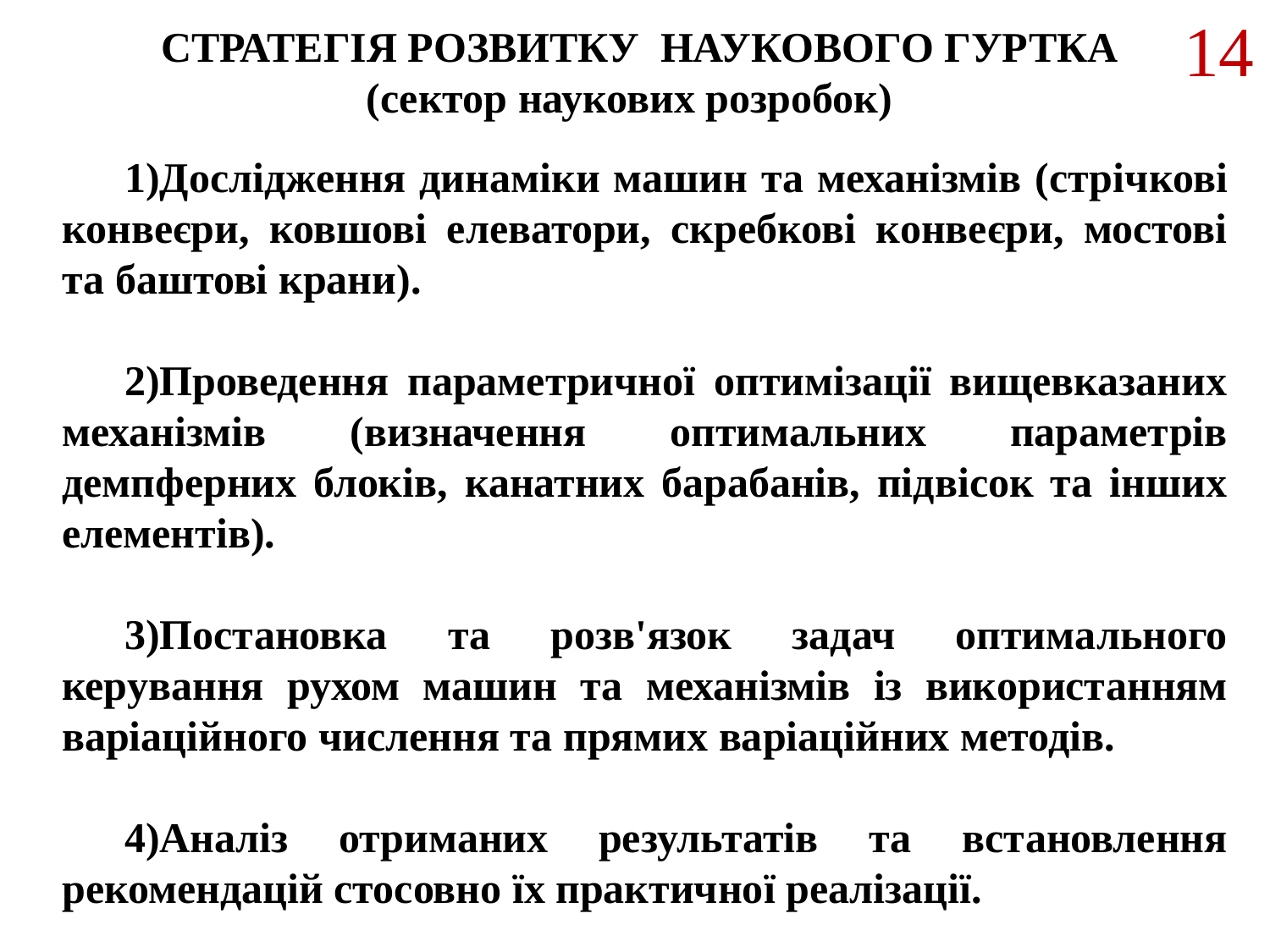

14
СТРАТЕГІЯ РОЗВИТКУ  НАУКОВОГО ГУРТКА
(сектор наукових розробок)
Дослідження динаміки машин та механізмів (стрічкові конвеєри, ковшові елеватори, скребкові конвеєри, мостові та баштові крани).

Проведення параметричної оптимізації вищевказаних механізмів (визначення оптимальних параметрів демпферних блоків, канатних барабанів, підвісок та інших елементів).

Постановка та розв'язок задач оптимального керування рухом машин та механізмів із використанням варіаційного числення та прямих варіаційних методів.

Аналіз отриманих результатів та встановлення рекомендацій стосовно їх практичної реалізації.